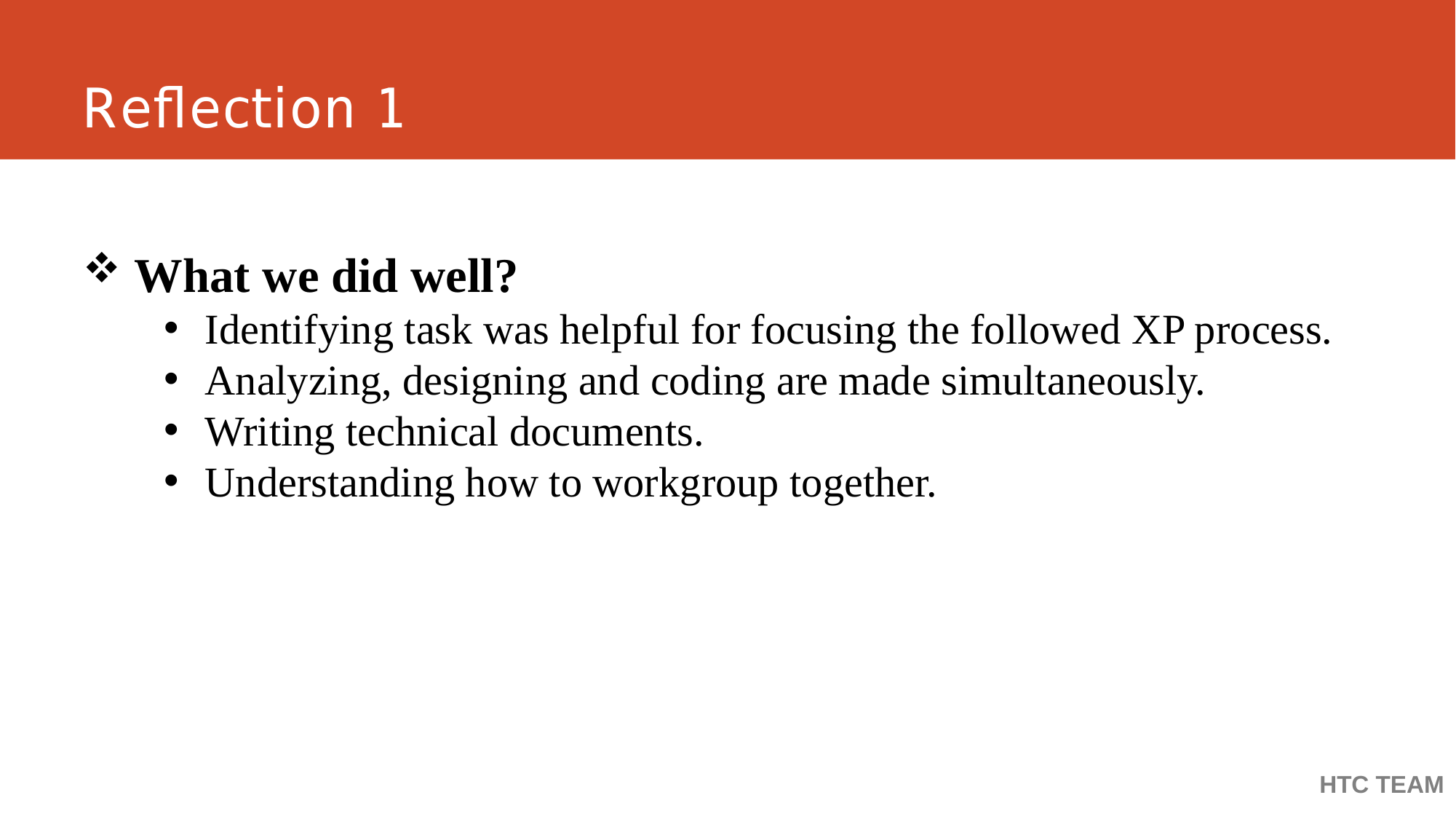

# Reflection 1
 What we did well?
Identifying task was helpful for focusing the followed XP process.
Analyzing, designing and coding are made simultaneously.
Writing technical documents.
Understanding how to workgroup together.
HTC TEAM